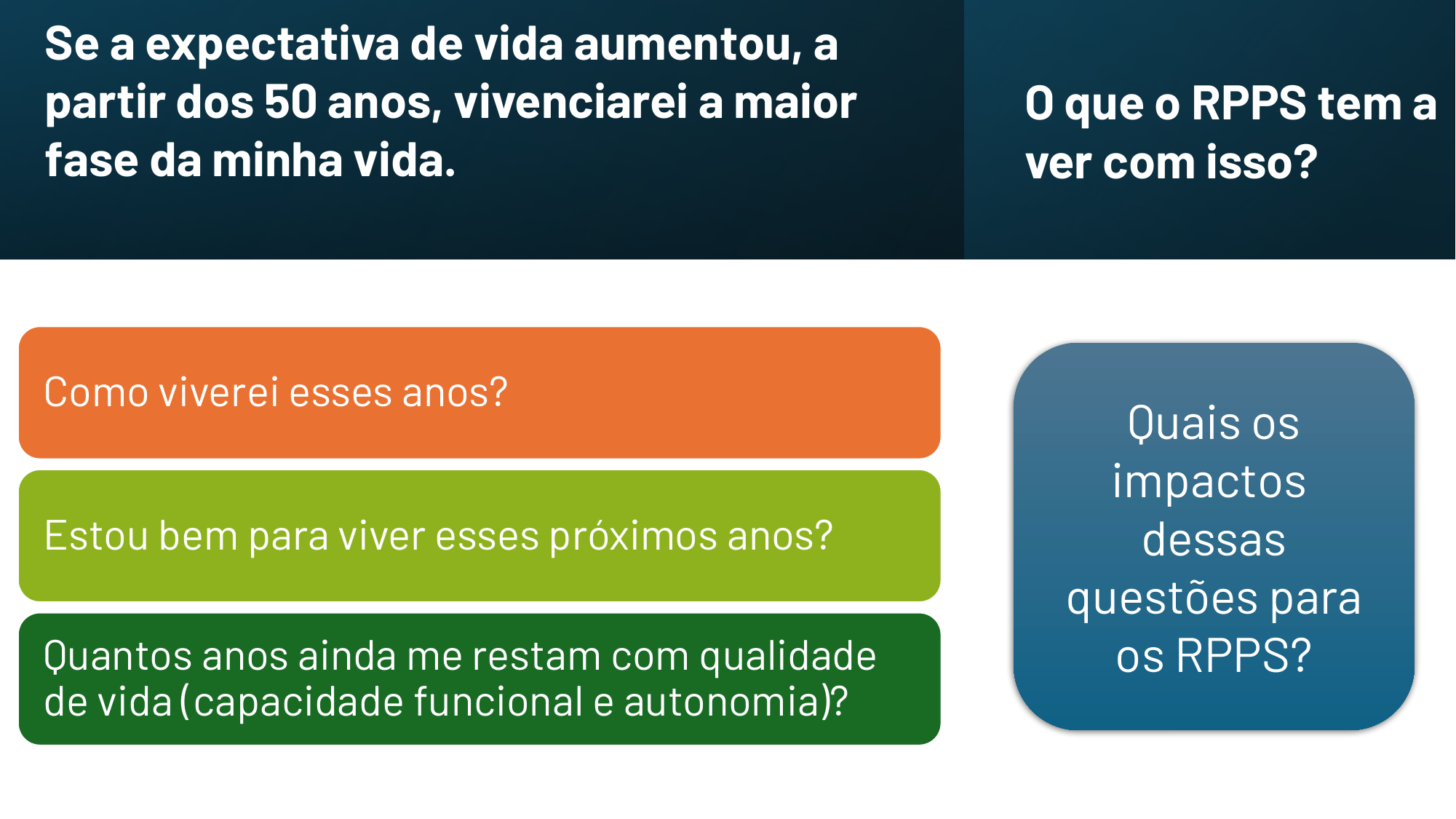

Se a expectativa de vida aumentou, a partir dos 50 anos, vivenciarei a maior fase da minha vida.
O que o RPPS tem a ver com isso?
Como viverei esses anos?
Estou bem para viver esses próximos anos?
Quantos anos ainda me restam com qualidade de vida (capacidade funcional e autonomia)?
Quais os impactos  dessas questões para os RPPS?